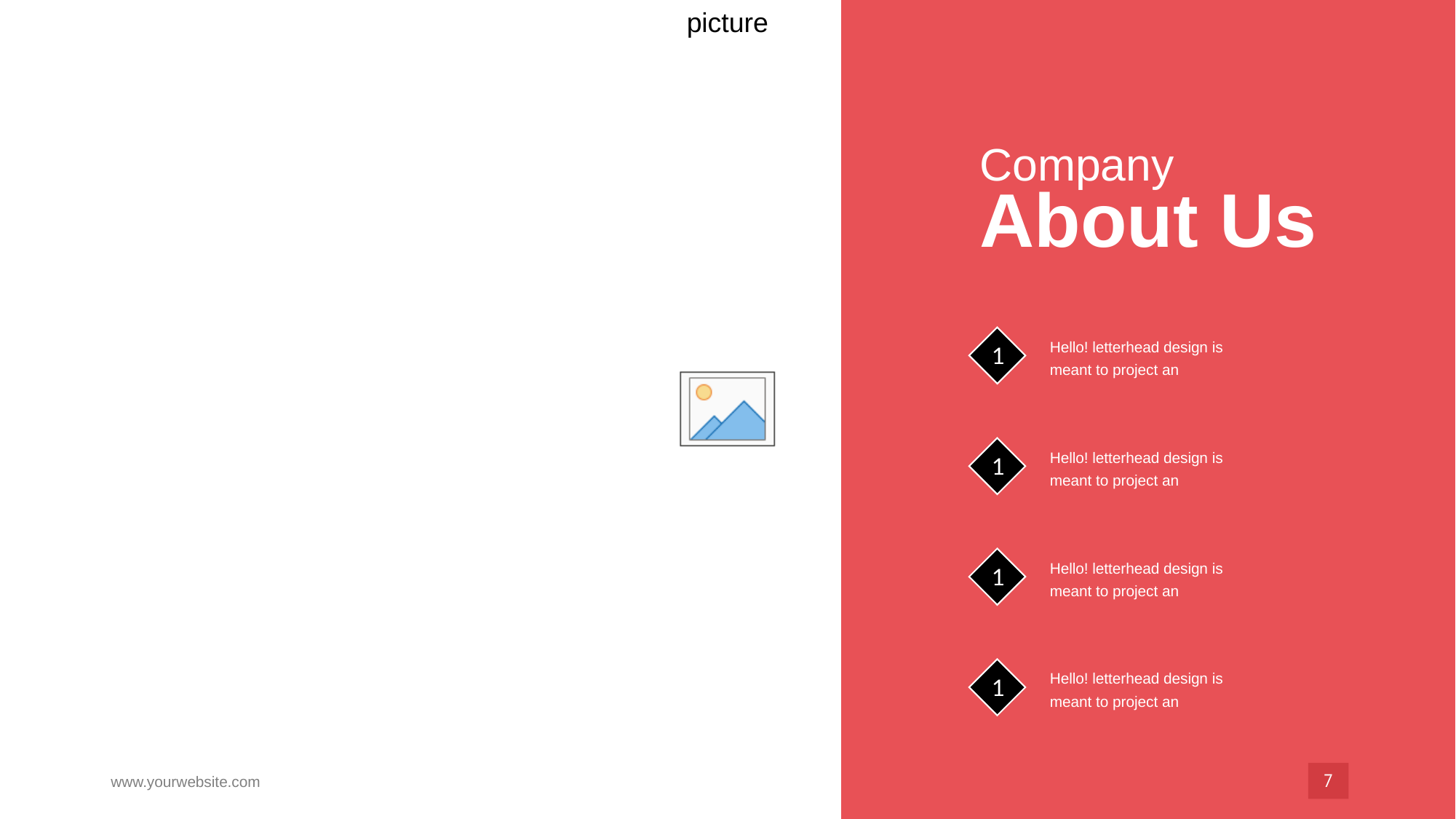

Company
About Us

Hello! letterhead design is meant to project an
1

Hello! letterhead design is meant to project an
1

Hello! letterhead design is meant to project an
1

Hello! letterhead design is meant to project an
1
7
www.yourwebsite.com